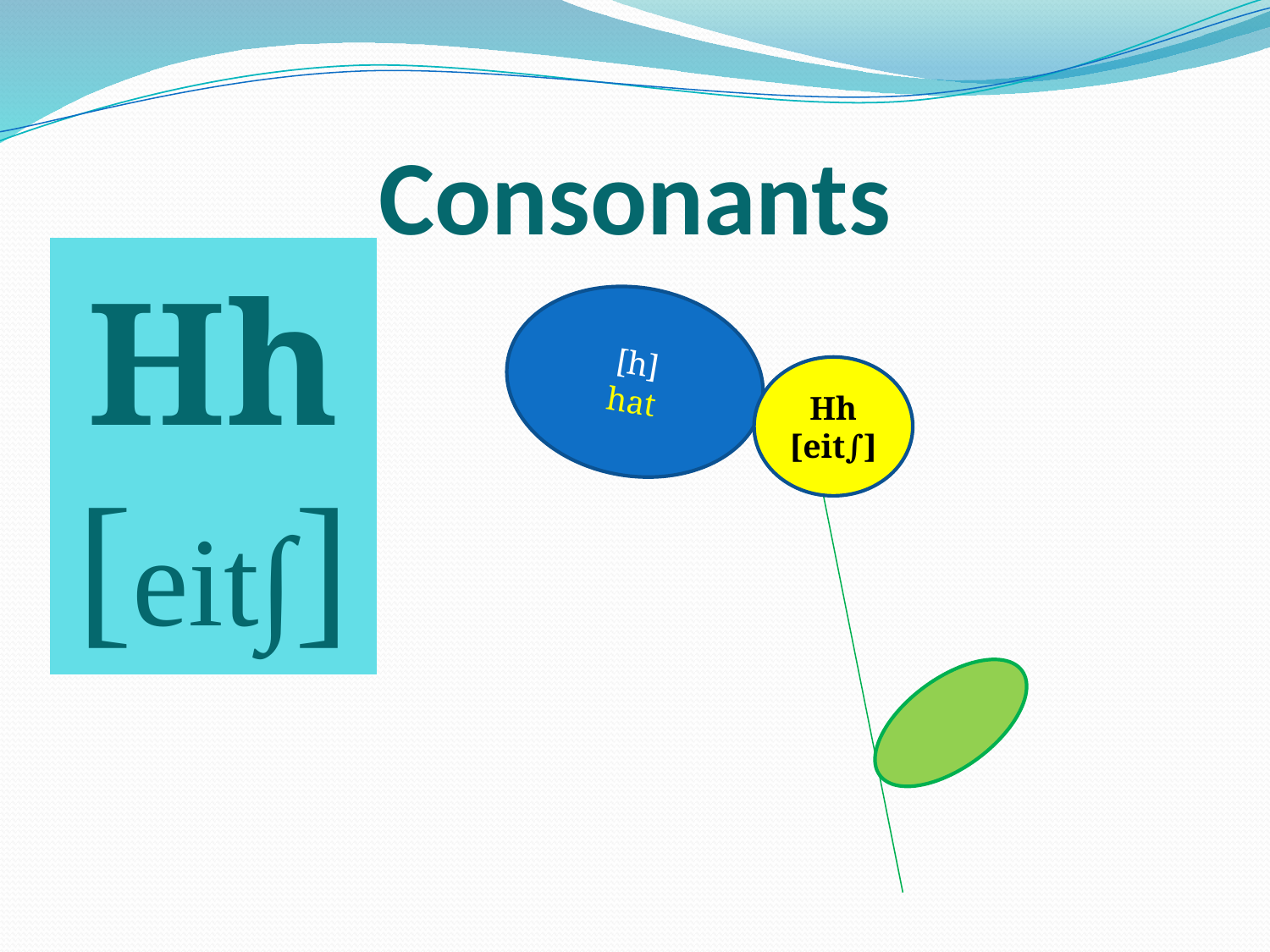

# Consonants
| Hh [eit∫] |
| --- |
[h]
hat
Hh
[eit∫]